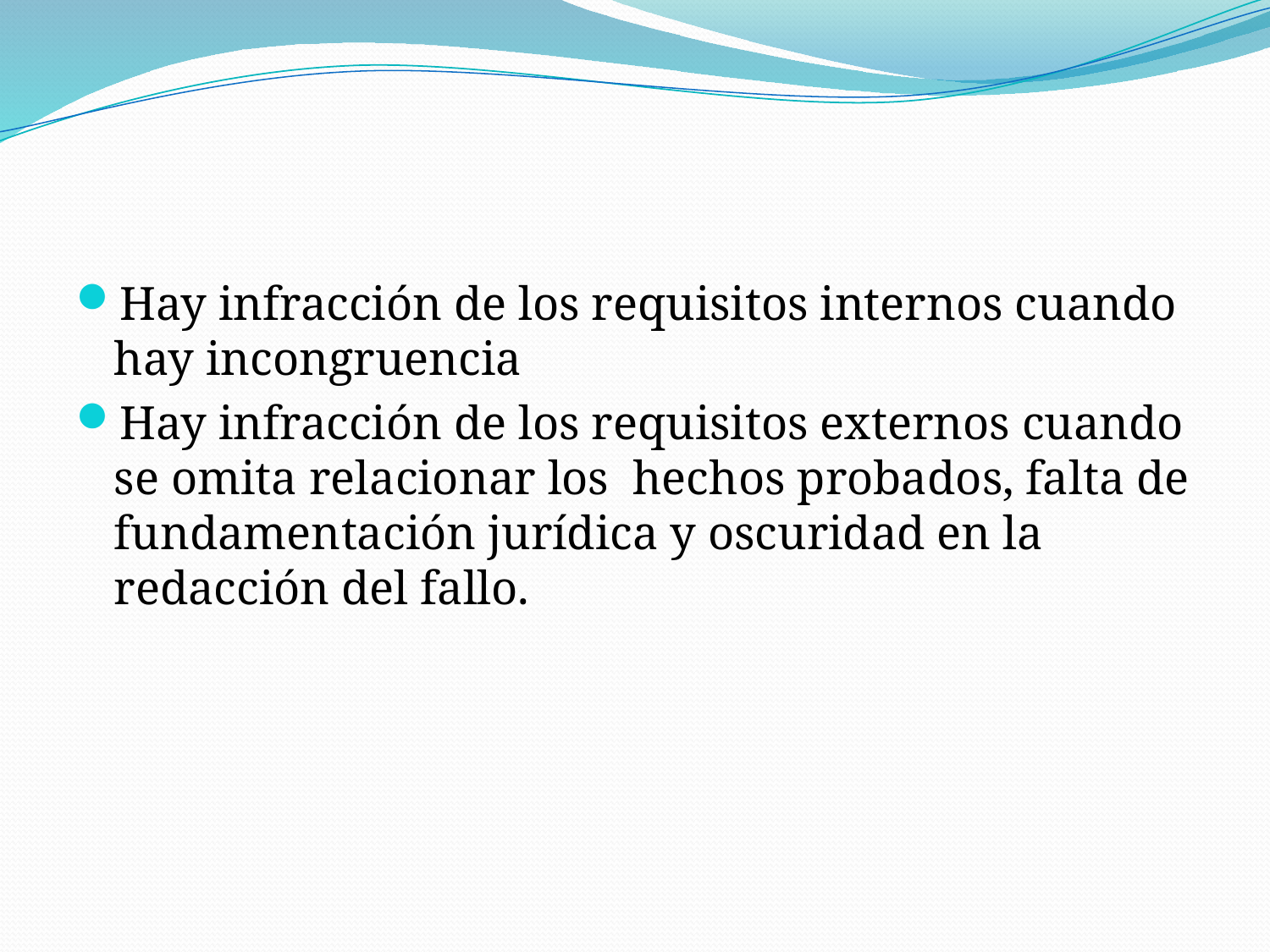

#
Hay infracción de los requisitos internos cuando hay incongruencia
Hay infracción de los requisitos externos cuando se omita relacionar los  hechos probados, falta de fundamentación jurídica y oscuridad en la redacción del fallo.